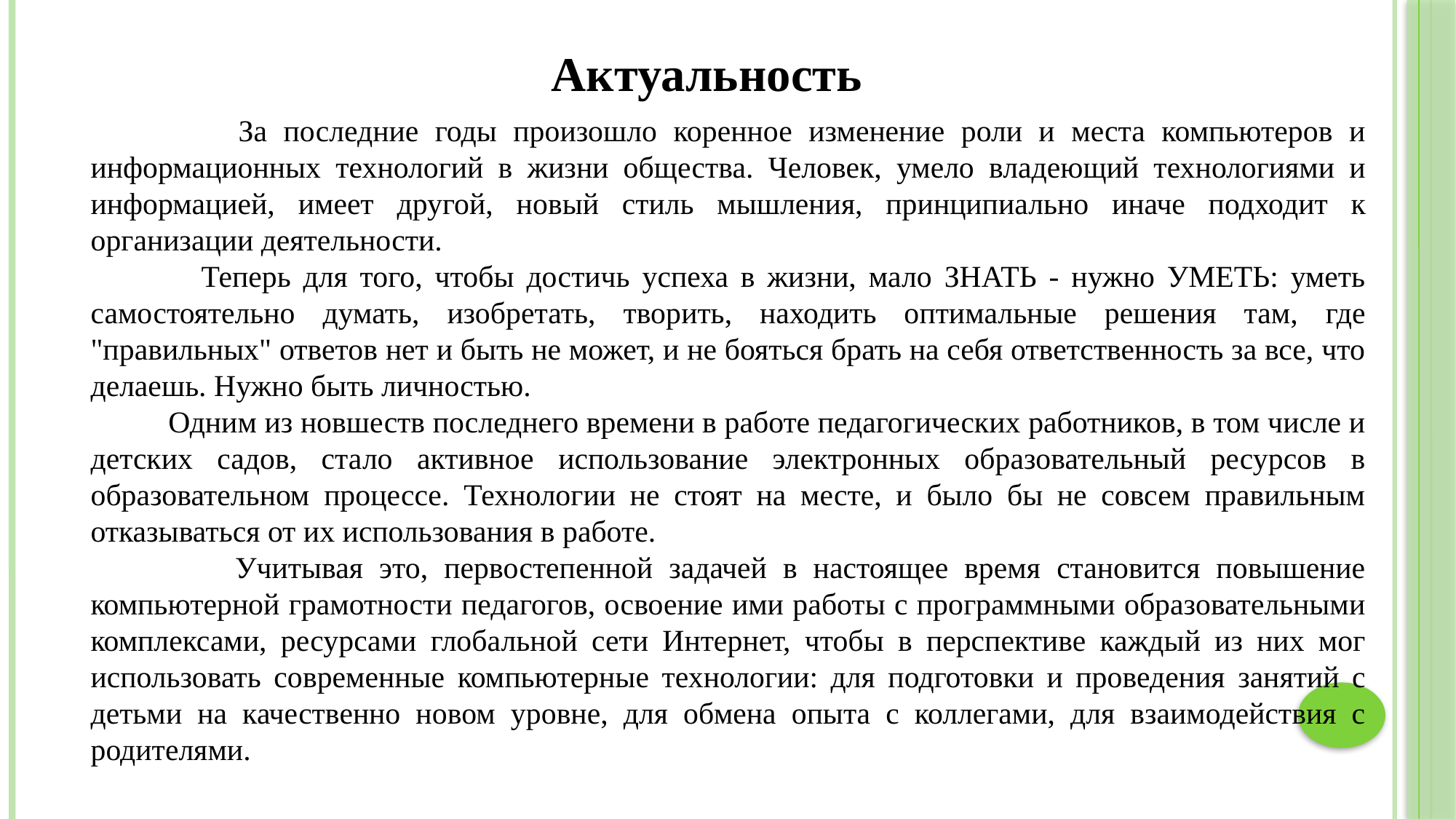

Актуальность
         За последние годы произошло коренное изменение роли и места компьютеров и информационных технологий в жизни общества. Человек, умело владеющий технологиями и информацией, имеет другой, новый стиль мышления, принципиально иначе подходит к организации деятельности.
         Теперь для того, чтобы достичь успеха в жизни, мало ЗНАТЬ - нужно УМЕТЬ: уметь самостоятельно думать, изобретать, творить, находить оптимальные решения там, где "правильных" ответов нет и быть не может, и не бояться брать на себя ответственность за все, что делаешь. Нужно быть личностью.
          Одним из новшеств последнего времени в работе педагогических работников, в том числе и детских садов, стало активное использование электронных образовательный ресурсов в образовательном процессе. Технологии не стоят на месте, и было бы не совсем правильным отказываться от их использования в работе.
         Учитывая это, первостепенной задачей в настоящее время становится повышение компьютерной грамотности педагогов, освоение ими работы с программными образовательными комплексами, ресурсами глобальной сети Интернет, чтобы в перспективе каждый из них мог использовать современные компьютерные технологии: для подготовки и проведения занятий с детьми на качественно новом уровне, для обмена опыта с коллегами, для взаимодействия с родителями.